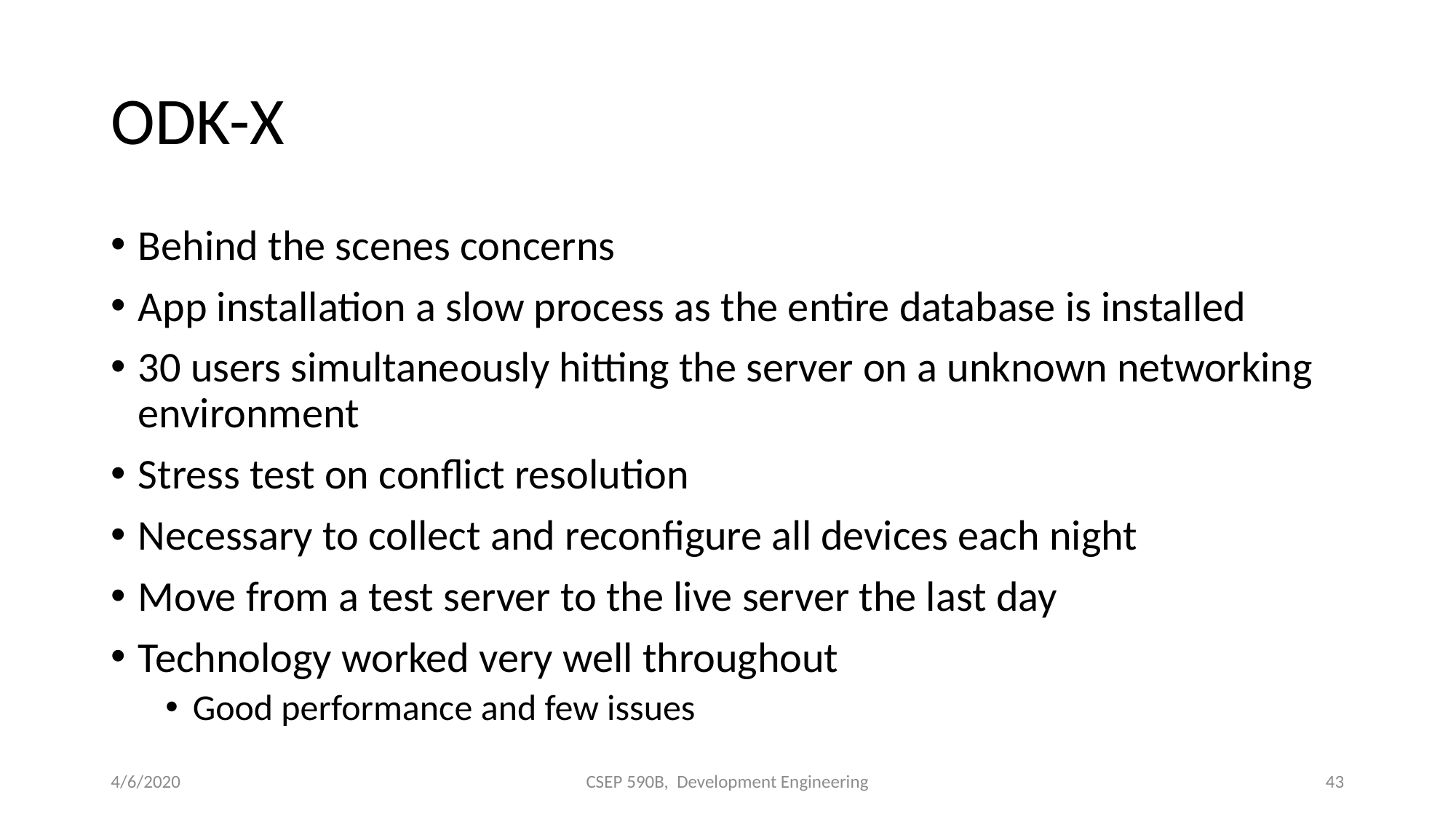

# ODK-X
Behind the scenes concerns
App installation a slow process as the entire database is installed
30 users simultaneously hitting the server on a unknown networking environment
Stress test on conflict resolution
Necessary to collect and reconfigure all devices each night
Move from a test server to the live server the last day
Technology worked very well throughout
Good performance and few issues

4/6/2020
CSEP 590B,  Development Engineering
43